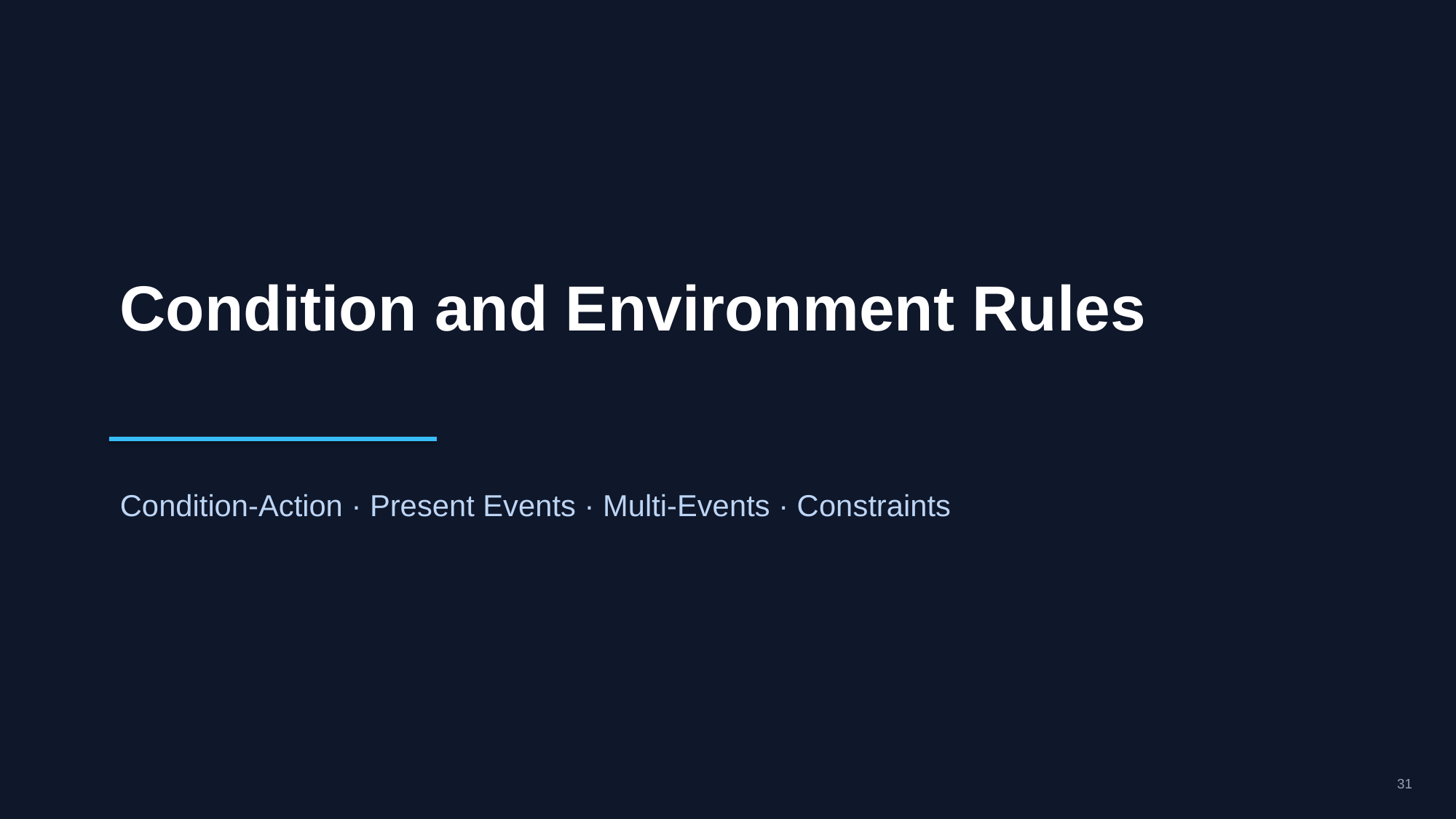

Condition and Environment Rules

Condition-Action · Present Events · Multi-Events · Constraints
31